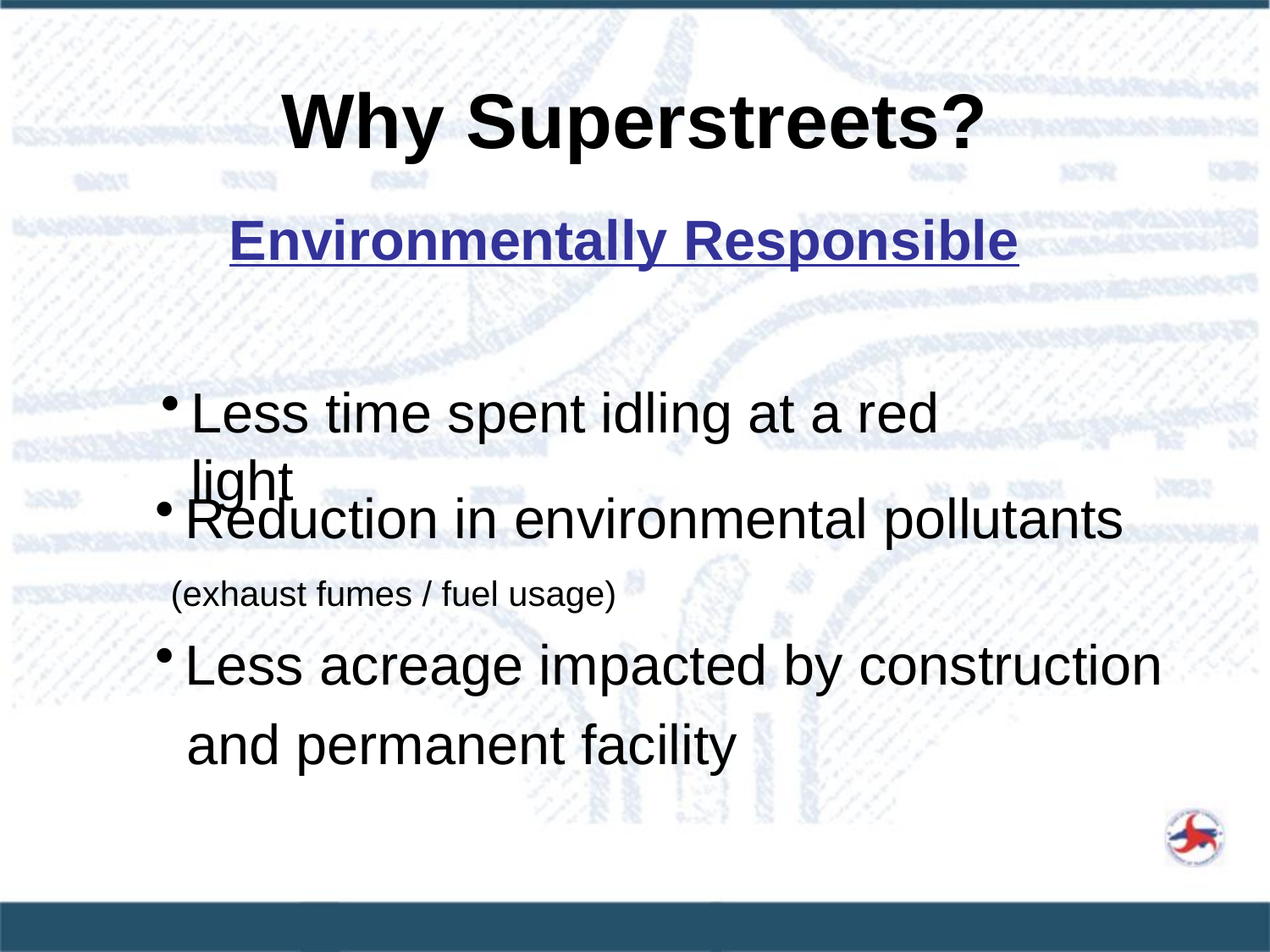

Why Superstreets?
# Environmentally Responsible

Less time spent idling at a red light

Reduction in environmental pollutants
 (exhaust fumes / fuel usage)
Less acreage impacted by construction
  and permanent facility